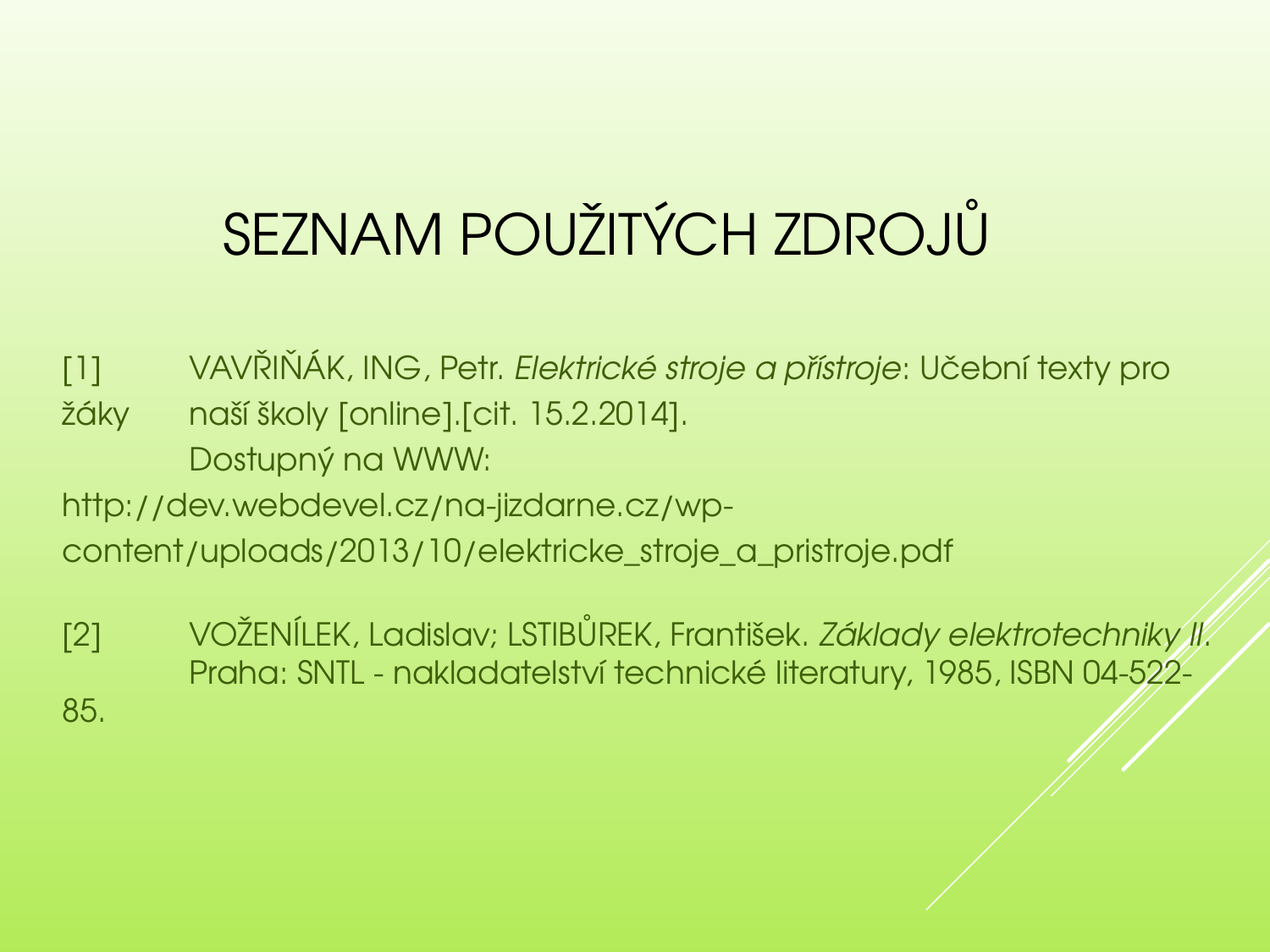

# Seznam použitých zdrojů

[1]	VAVŘIŇÁK, ING, Petr. Elektrické stroje a přístroje: Učební texty pro 	žáky 	naší školy [online].[cit. 15.2.2014].
	Dostupný na WWW:	http://dev.webdevel.cz/na-jizdarne.cz/wp-	content/uploads/2013/10/elektricke_stroje_a_pristroje.pdf

[2] 	VOŽENÍLEK, Ladislav; LSTIBŮREK, František. Základy elektrotechniky II. 	Praha: SNTL - nakladatelství technické literatury, 1985, ISBN 04-522-85.